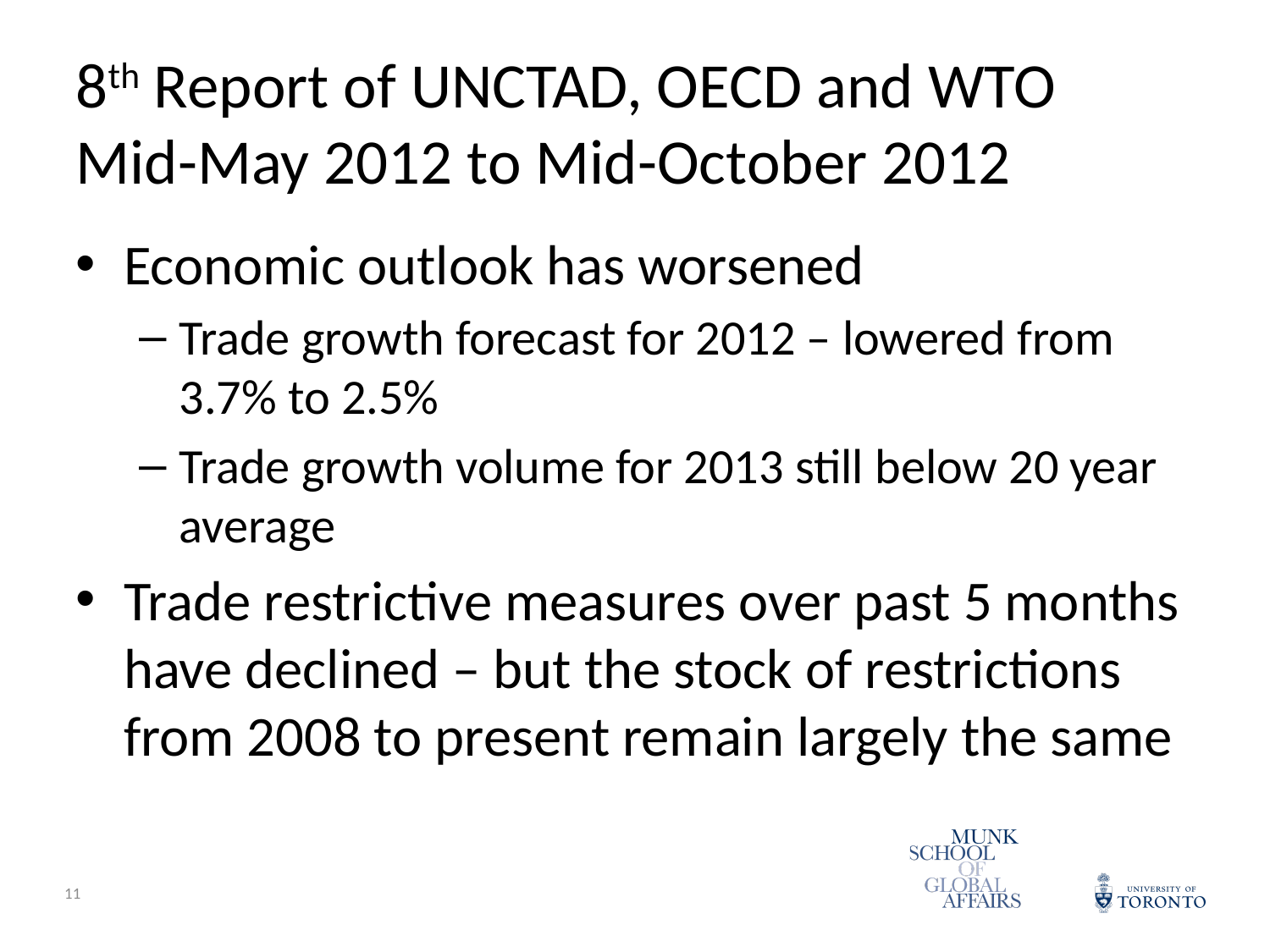

# 8th Report of UNCTAD, OECD and WTO Mid-May 2012 to Mid-October 2012
Economic outlook has worsened
Trade growth forecast for 2012 – lowered from 3.7% to 2.5%
Trade growth volume for 2013 still below 20 year average
Trade restrictive measures over past 5 months have declined – but the stock of restrictions from 2008 to present remain largely the same
11